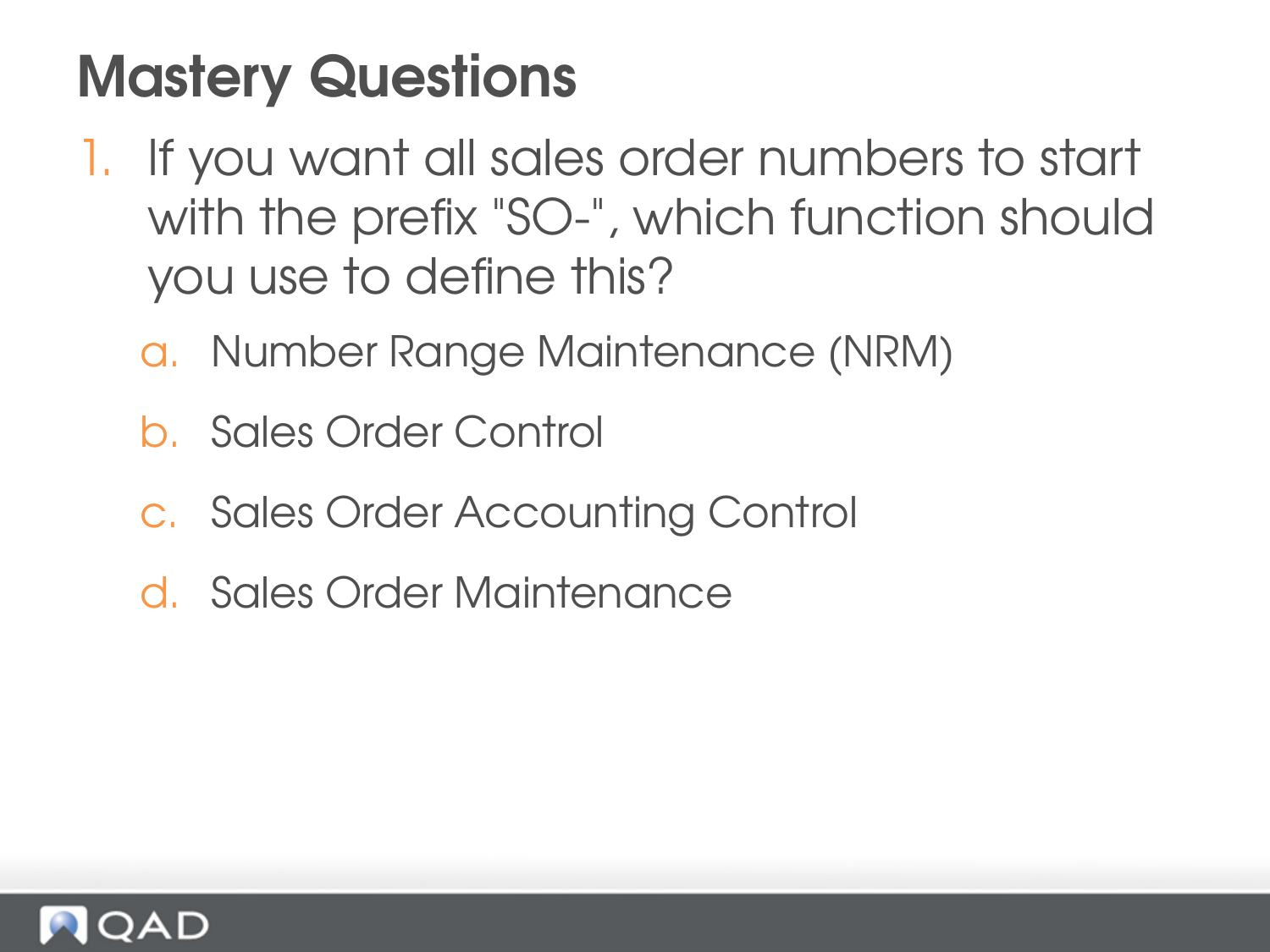

# Mastery Questions
If you want all sales order numbers to start with the prefix "SO-", which function should you use to define this?
Number Range Maintenance (NRM)
Sales Order Control
Sales Order Accounting Control
Sales Order Maintenance